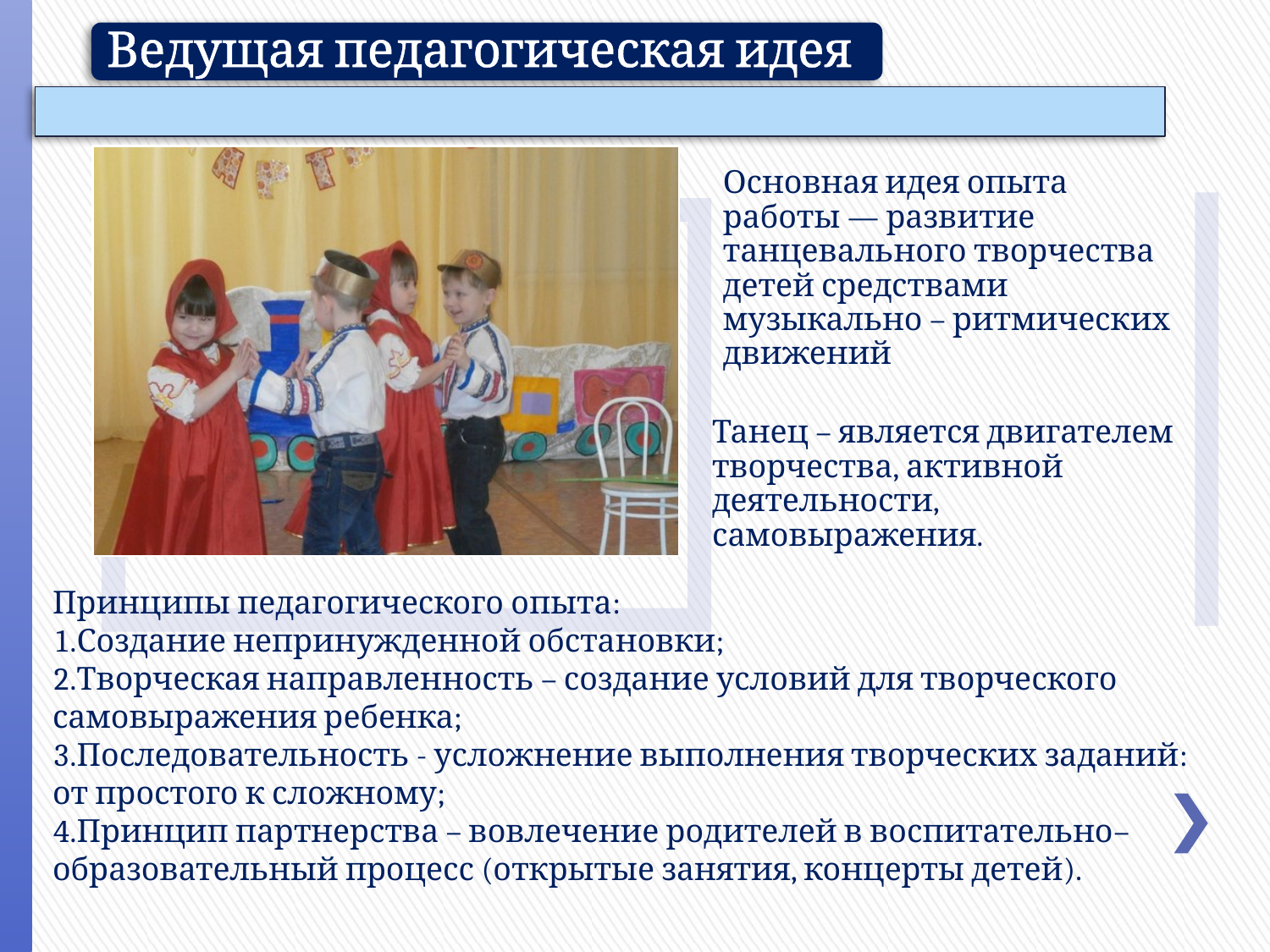

Ведущая педагогическая идея

Танец – является двигателем творчества, активной деятельности, самовыражения.
Основная идея опыта работы — развитие танцевального творчества  детей средствами музыкально – ритмических движений
Принципы педагогического опыта:
1.Создание непринужденной обстановки;
2.Творческая направленность – создание условий для творческого самовыражения ребенка;
3.Последовательность - усложнение выполнения творческих заданий: от простого к сложному;
4.Принцип партнерства – вовлечение родителей в воспитательно–образовательный процесс (открытые занятия, концерты детей).